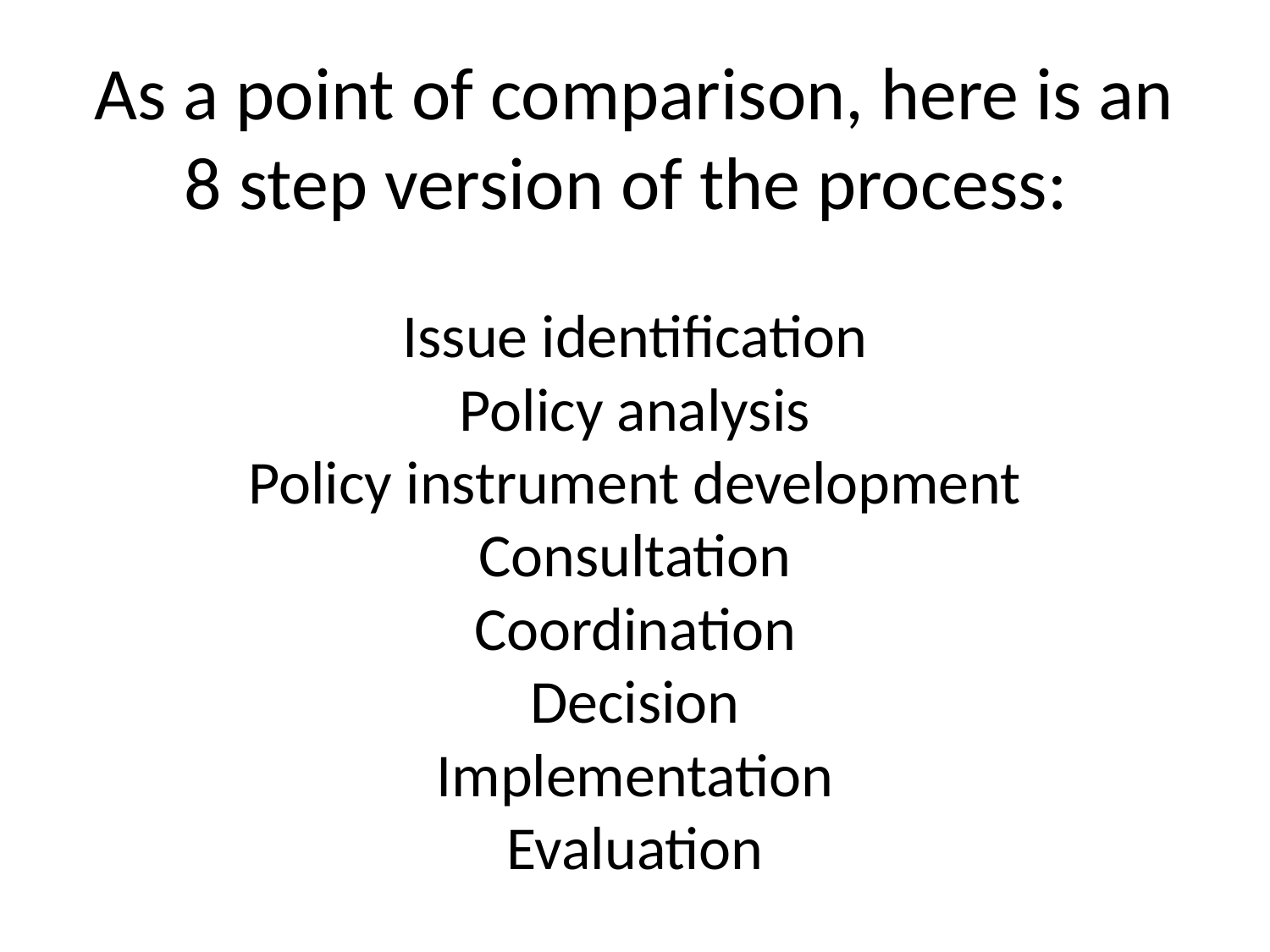

# As a point of comparison, here is an 8 step version of the process: Issue identification Policy analysis Policy instrument development Consultation Coordination Decision Implementation Evaluation